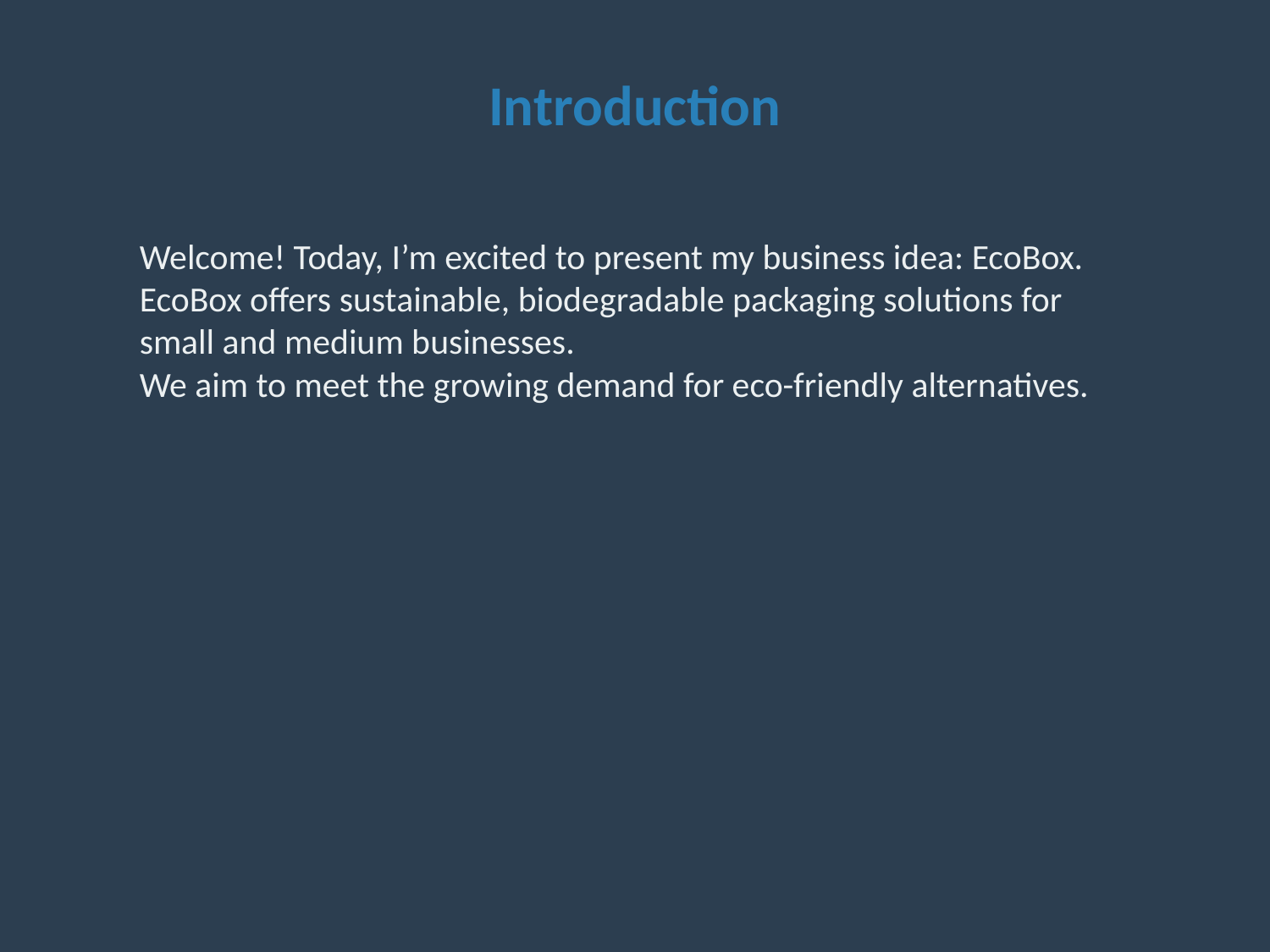

Introduction

Welcome! Today, I’m excited to present my business idea: EcoBox.
EcoBox offers sustainable, biodegradable packaging solutions for small and medium businesses.
We aim to meet the growing demand for eco-friendly alternatives.